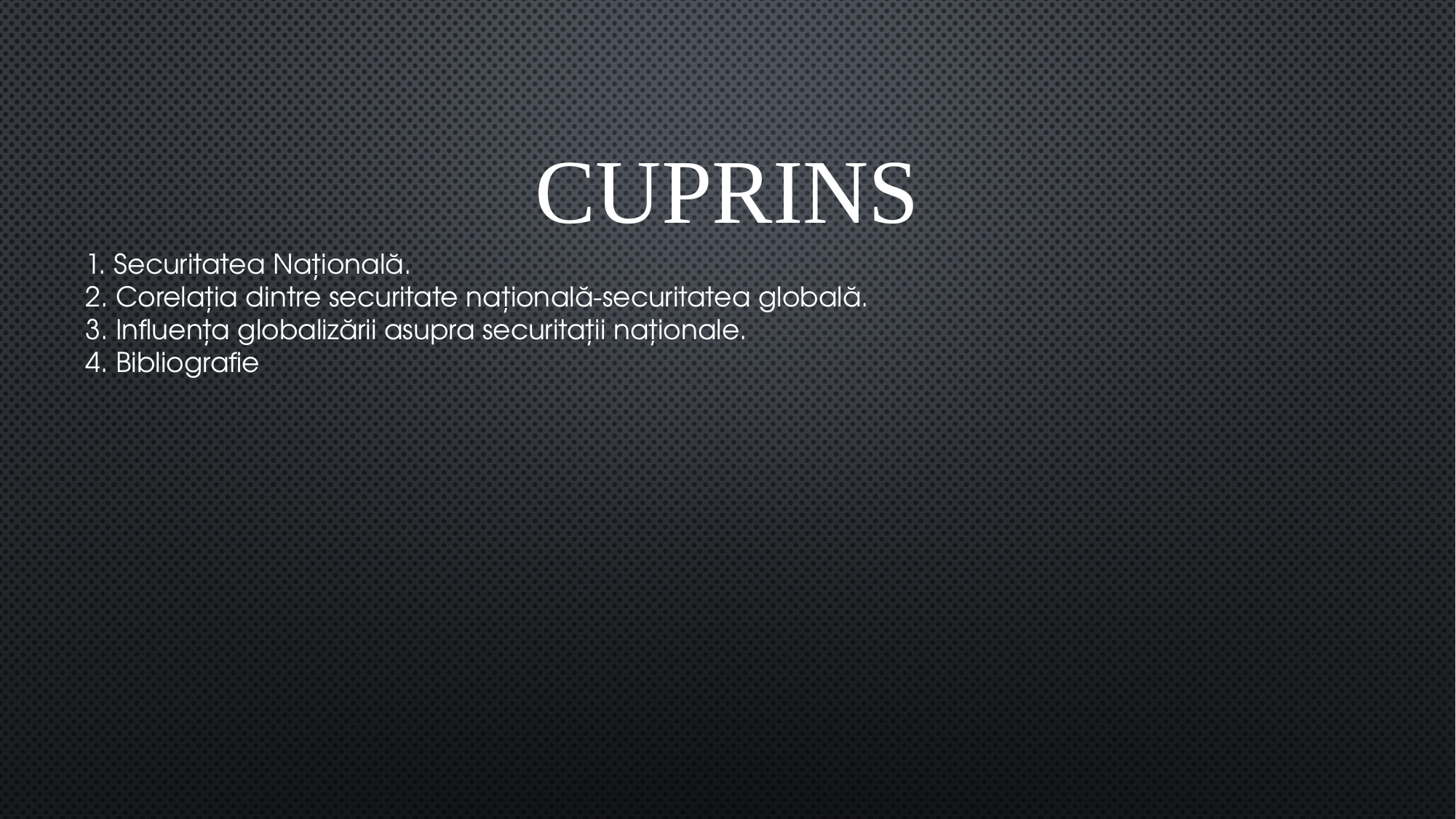

# Cuprins
1. Securitatea Națională.
2. Corelația dintre securitate națională-securitatea globală.
3. Influența globalizării asupra securitații naționale.
4. Bibliografie